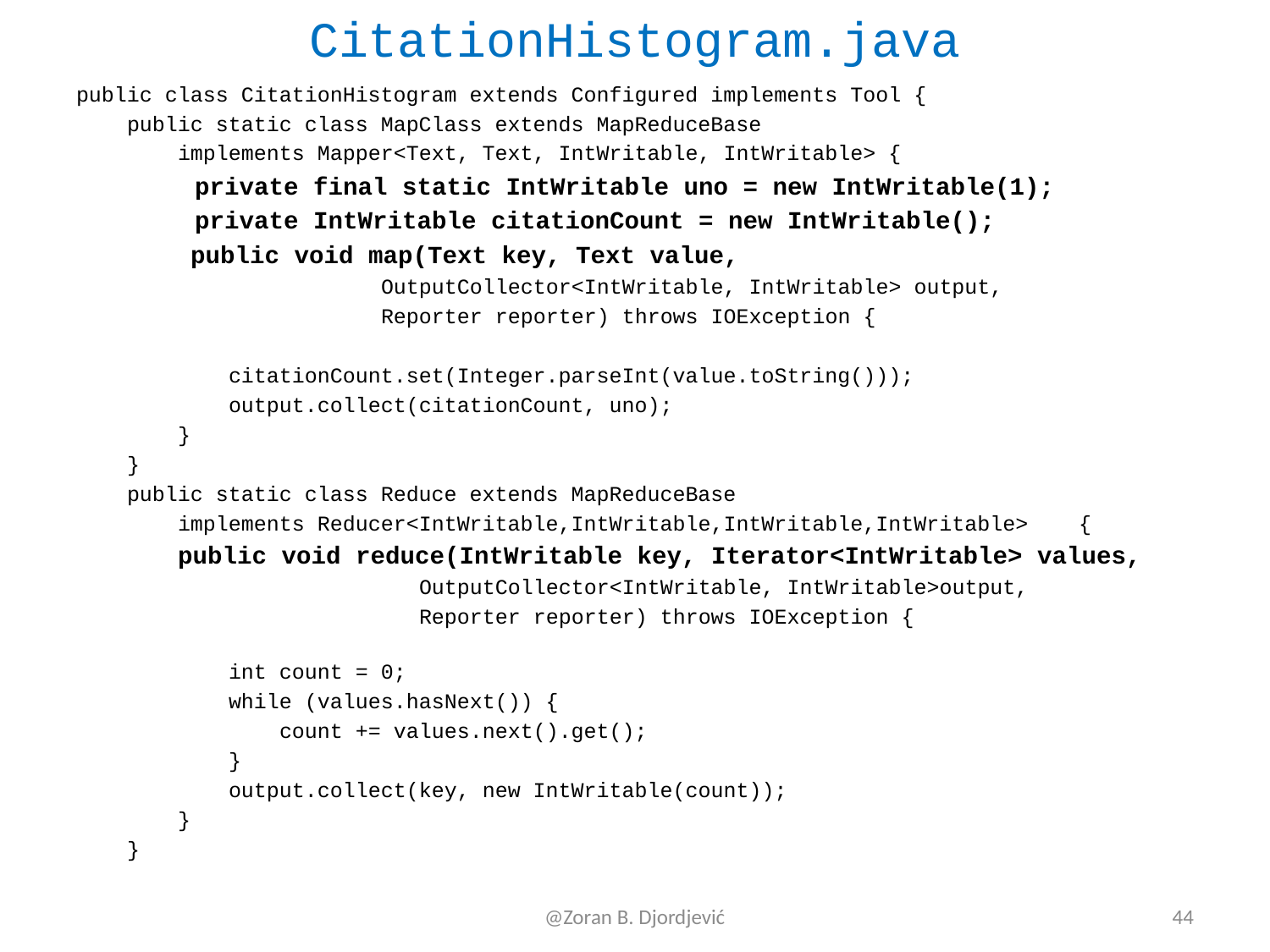

# CitationHistogram.java
public class CitationHistogram extends Configured implements Tool {
    public static class MapClass extends MapReduceBase
        implements Mapper<Text, Text, IntWritable, IntWritable> {
        private final static IntWritable uno = new IntWritable(1);
        private IntWritable citationCount = new IntWritable();
         public void map(Text key, Text value,
                        OutputCollector<IntWritable, IntWritable> output,
                        Reporter reporter) throws IOException {

            citationCount.set(Integer.parseInt(value.toString()));
            output.collect(citationCount, uno);
        }
    }
    public static class Reduce extends MapReduceBase
        implements Reducer<IntWritable,IntWritable,IntWritable,IntWritable>    {
        public void reduce(IntWritable key, Iterator<IntWritable> values,
                           OutputCollector<IntWritable, IntWritable>output,
                           Reporter reporter) throws IOException {
            int count = 0;
            while (values.hasNext()) {
                count += values.next().get();
            }
            output.collect(key, new IntWritable(count));
        }
    }

@Zoran B. Djordjević
44